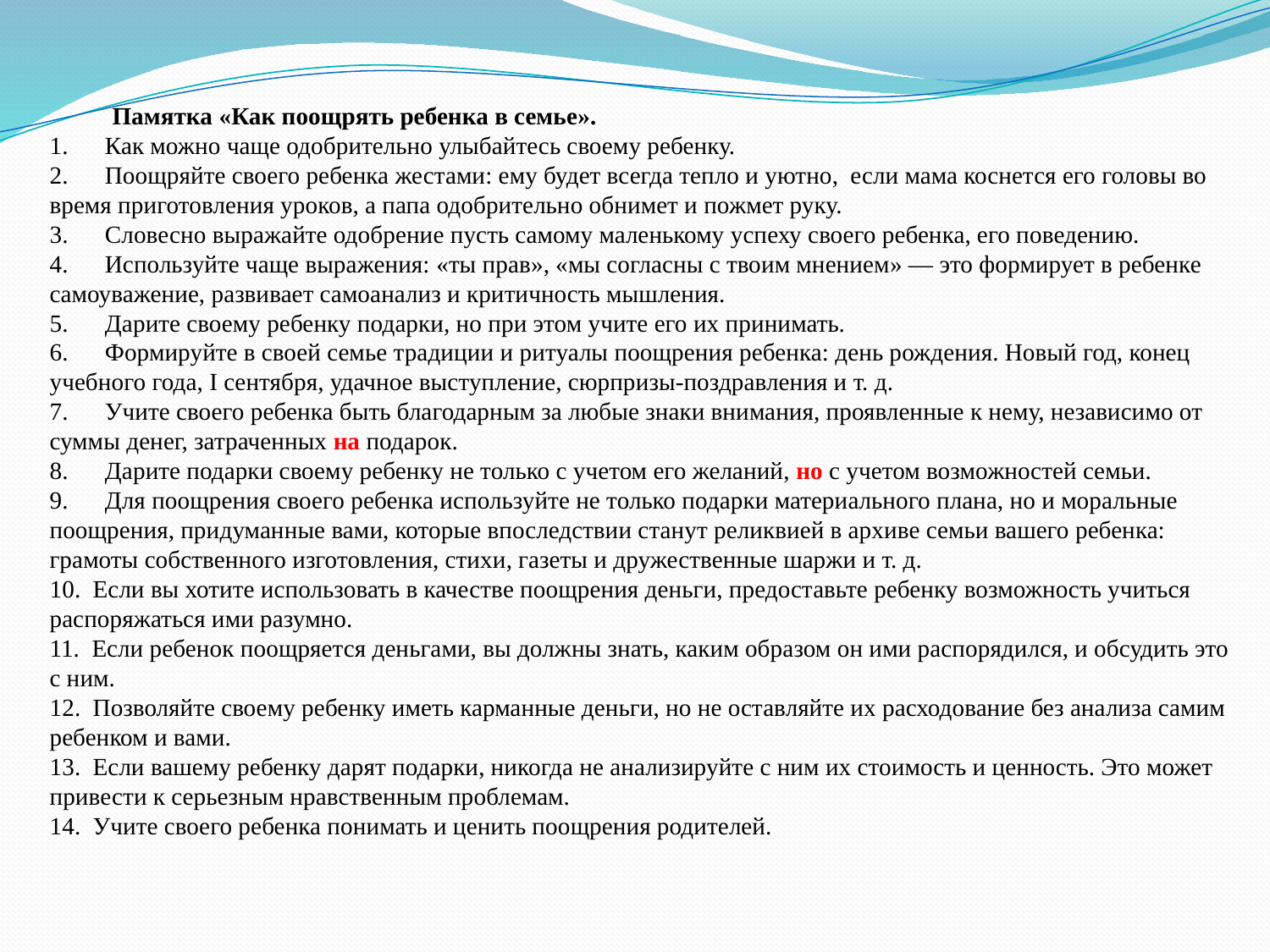

Памятка «Как поощрять ребенка в семье».
1.      Как можно чаще одобрительно улыбайтесь своему ребенку.
2.      Поощряйте своего ребенка жестами: ему будет всегда тепло и уютно,  если мама коснется его головы во время приготовления уроков, а папа одобрительно обнимет и пожмет руку.
3.      Словесно выражайте одобрение пусть самому маленькому успеху своего ребенка, его поведению.
4.      Используйте чаще выражения: «ты прав», «мы согласны с твоим мнением» — это формирует в ребенке самоуважение, развивает самоанализ и критичность мышления.
5.      Дарите своему ребенку подарки, но при этом учите его их принимать.
6.      Формируйте в своей семье традиции и ритуалы поощрения ребенка: день рождения. Новый год, конец учебного года, I сентября, удачное выступление, сюрпризы-поздравления и т. д.
7.      Учите своего ребенка быть благодарным за любые знаки внимания, проявленные к нему, независимо от суммы денег, затраченных на подарок.
8.      Дарите подарки своему ребенку не только с учетом его желаний, но с учетом возможностей семьи.
9.      Для поощрения своего ребенка используйте не только подарки материального плана, но и моральные поощрения, придуманные вами, которые впоследствии станут реликвией в архиве семьи вашего ребенка: грамоты собственного изготовления, стихи, газеты и дружественные шаржи и т. д.
10.  Если вы хотите использовать в качестве поощрения деньги, предоставьте ребенку возможность учиться распоряжаться ими разумно.
11.  Если ребенок поощряется деньгами, вы должны знать, каким образом он ими распорядился, и обсудить это с ним.
12.  Позволяйте своему ребенку иметь карманные деньги, но не оставляйте их расходование без анализа самим ребенком и вами.
13.  Если вашему ребенку дарят подарки, никогда не анализируйте с ним их стоимость и ценность. Это может привести к серьезным нравственным проблемам.
14.  Учите своего ребенка понимать и ценить поощрения родителей.